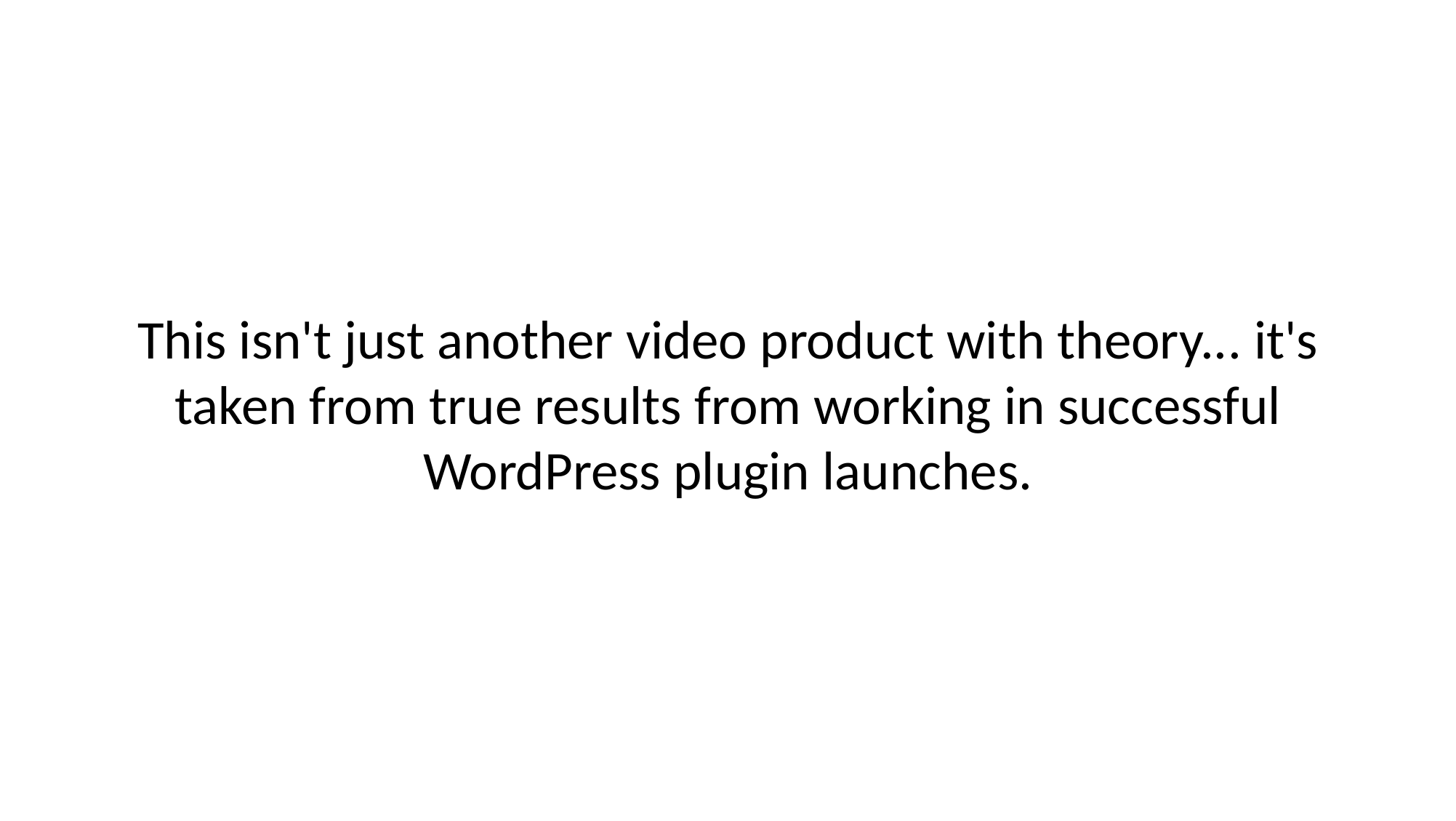

# This isn't just another video product with theory... it's taken from true results from working in successful WordPress plugin launches.